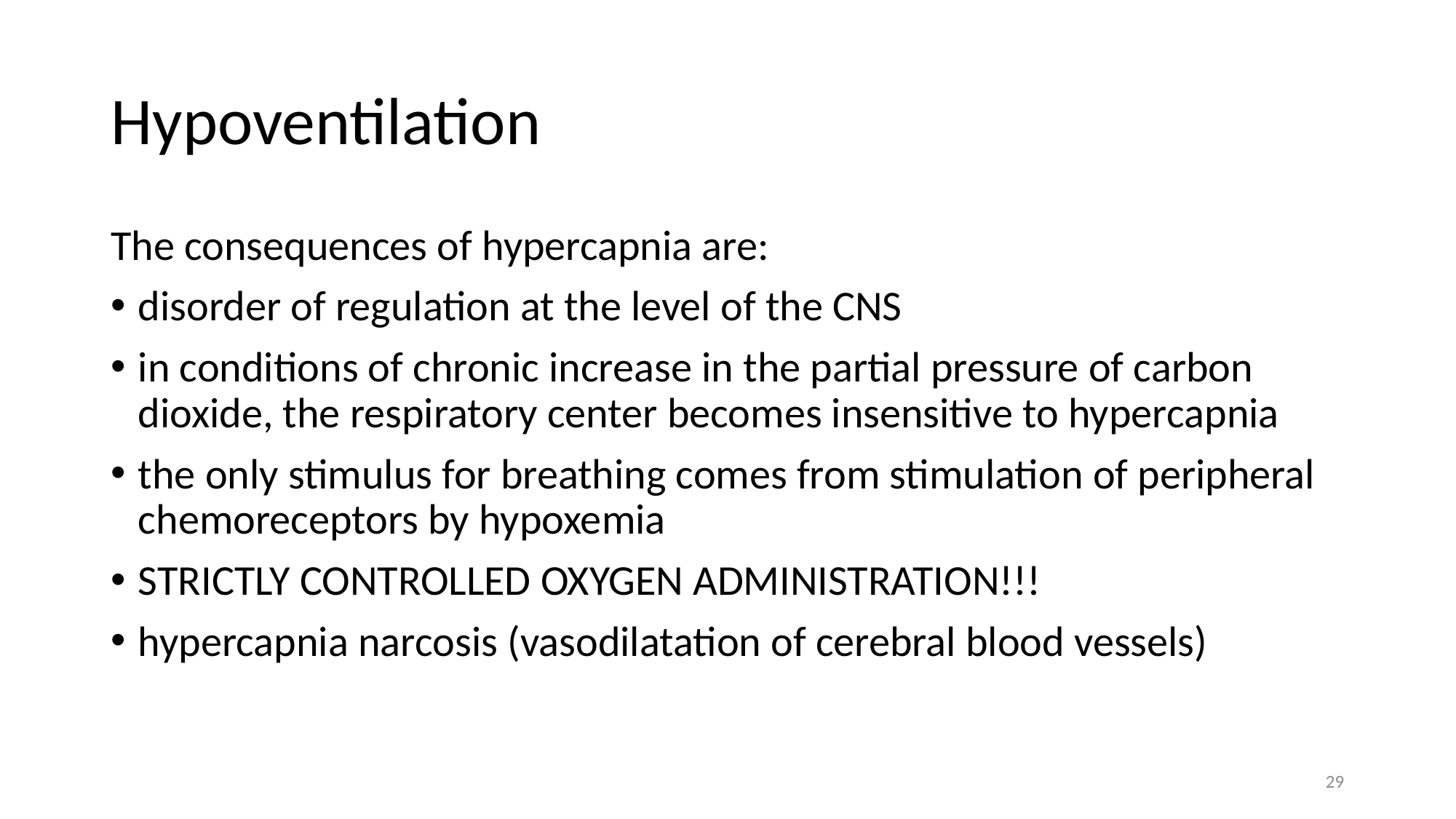

# Hypoventilation
The consequences of hypercapnia are:
disorder of regulation at the level of the CNS
in conditions of chronic increase in the partial pressure of carbon dioxide, the respiratory center becomes insensitive to hypercapnia
the only stimulus for breathing comes from stimulation of peripheral chemoreceptors by hypoxemia
STRICTLY CONTROLLED OXYGEN ADMINISTRATION!!!
hypercapnia narcosis (vasodilatation of cerebral blood vessels)
29